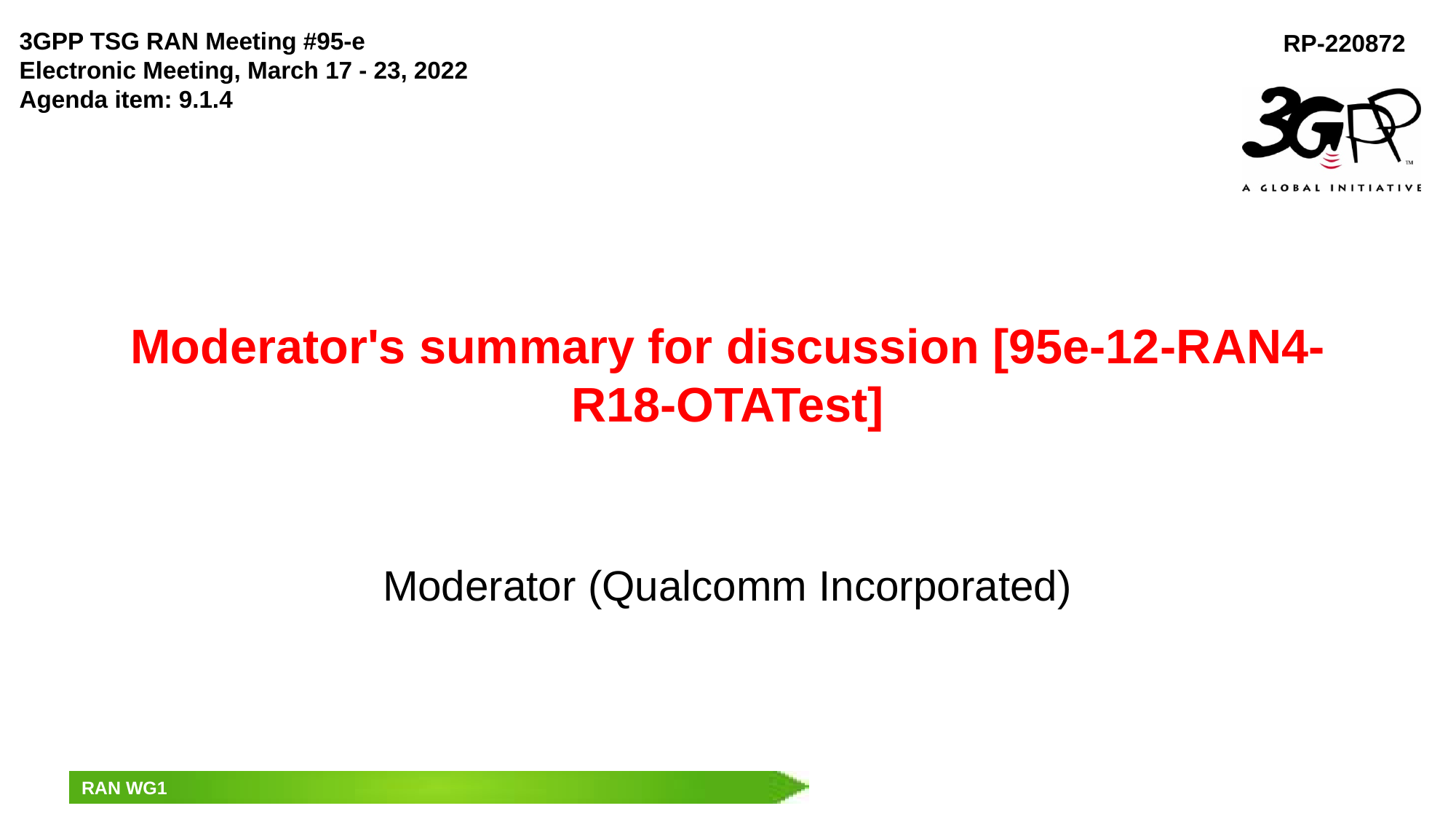

3GPP TSG RAN Meeting #95-e
Electronic Meeting, March 17 - 23, 2022
Agenda item: 9.1.4

 RP-220872
# Moderator's summary for discussion [95e-12-RAN4-R18-OTATest]
Moderator (Qualcomm Incorporated)